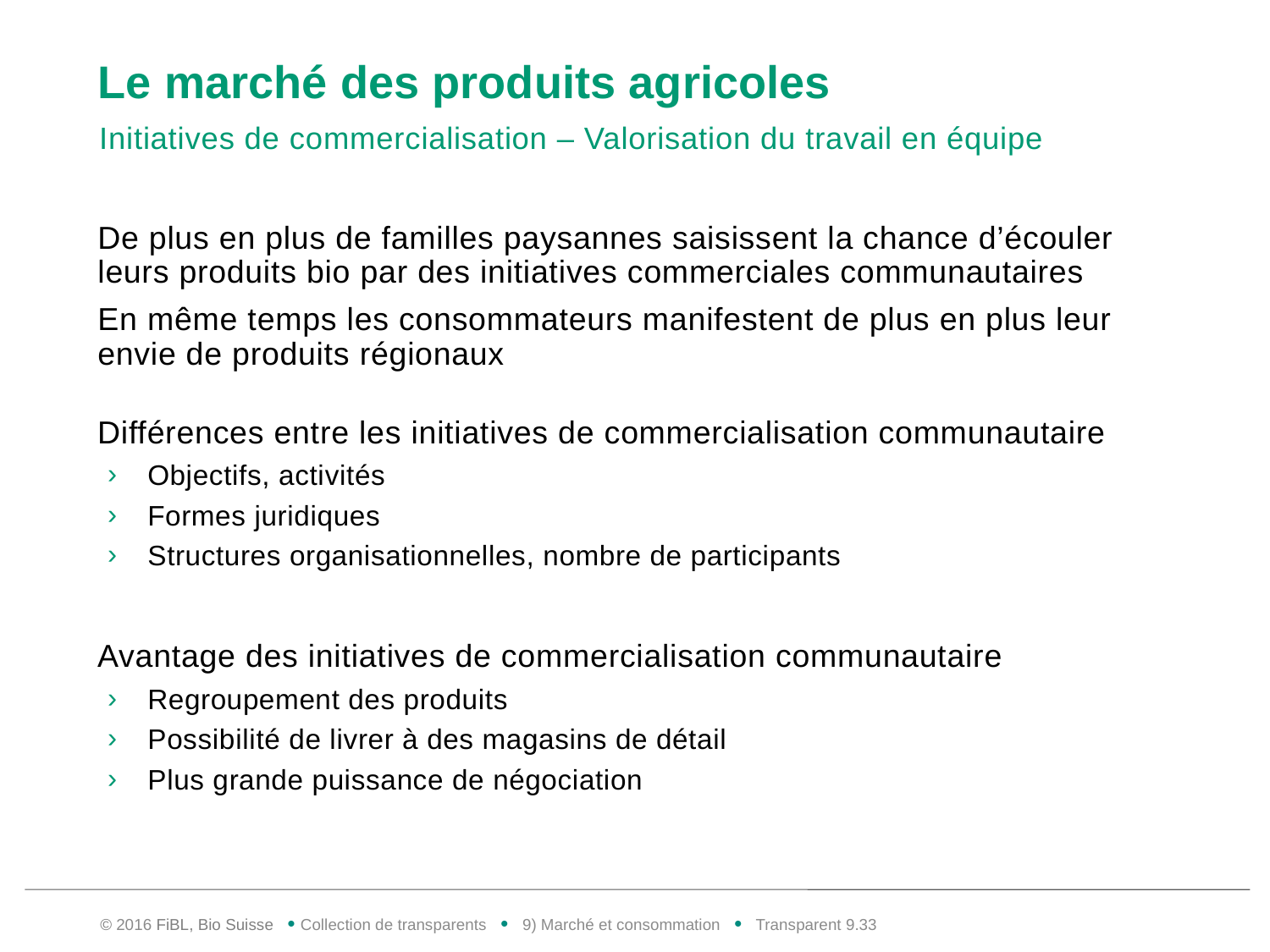

# Le marché des produits agricoles
Initiatives de commercialisation – Valorisation du travail en équipe
De plus en plus de familles paysannes saisissent la chance d’écouler leurs produits bio par des initiatives commerciales communautaires
En même temps les consommateurs manifestent de plus en plus leur envie de produits régionaux
Différences entre les initiatives de commercialisation communautaire
Objectifs, activités
Formes juridiques
Structures organisationnelles, nombre de participants

Avantage des initiatives de commercialisation communautaire
Regroupement des produits
Possibilité de livrer à des magasins de détail
Plus grande puissance de négociation

© 2016 FiBL, Bio Suisse   • Collection de transparents   •   9) Marché et consommation   •   Transparent 9.33